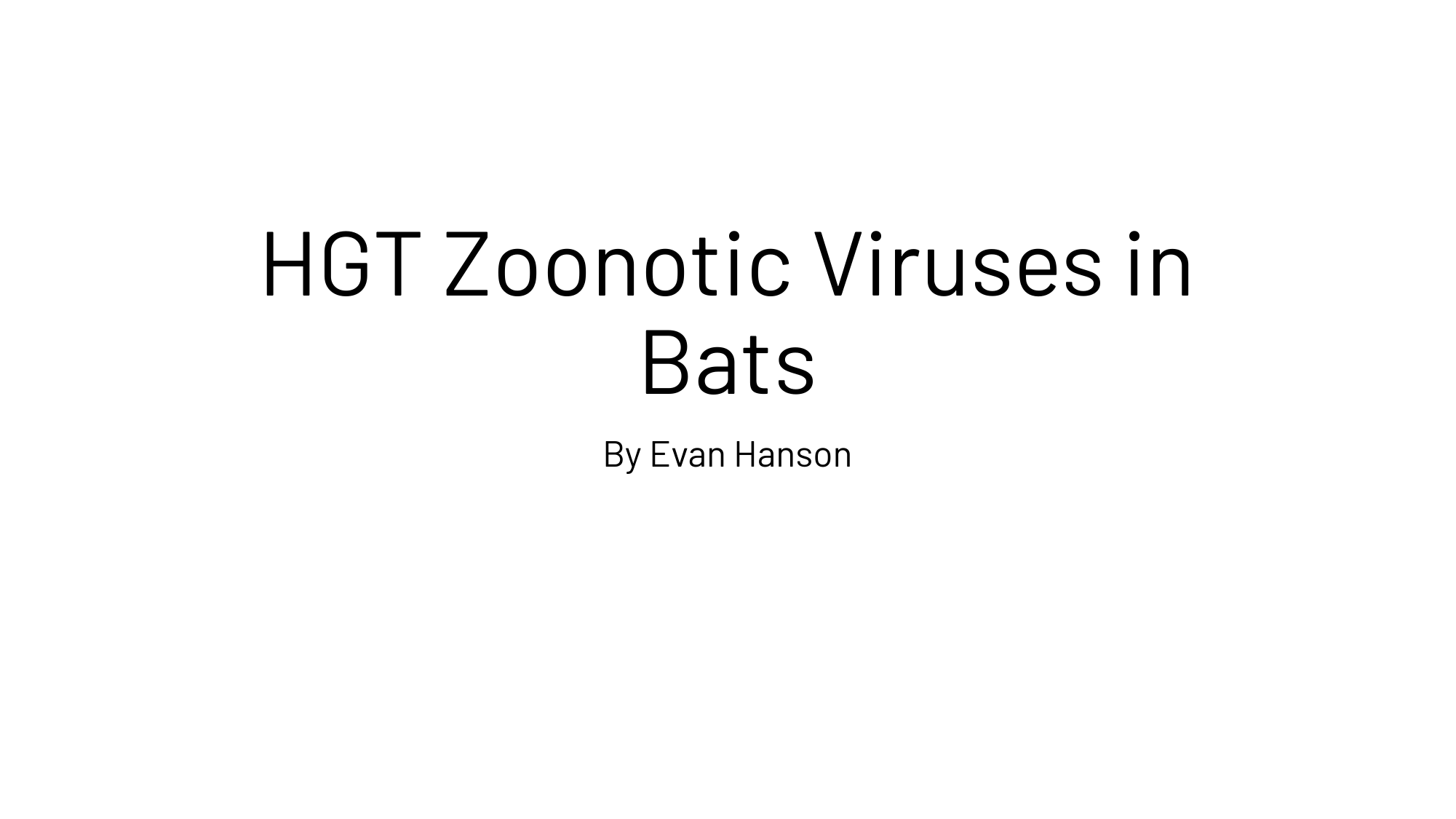

# HGT Zoonotic Viruses in Bats
By Evan Hanson